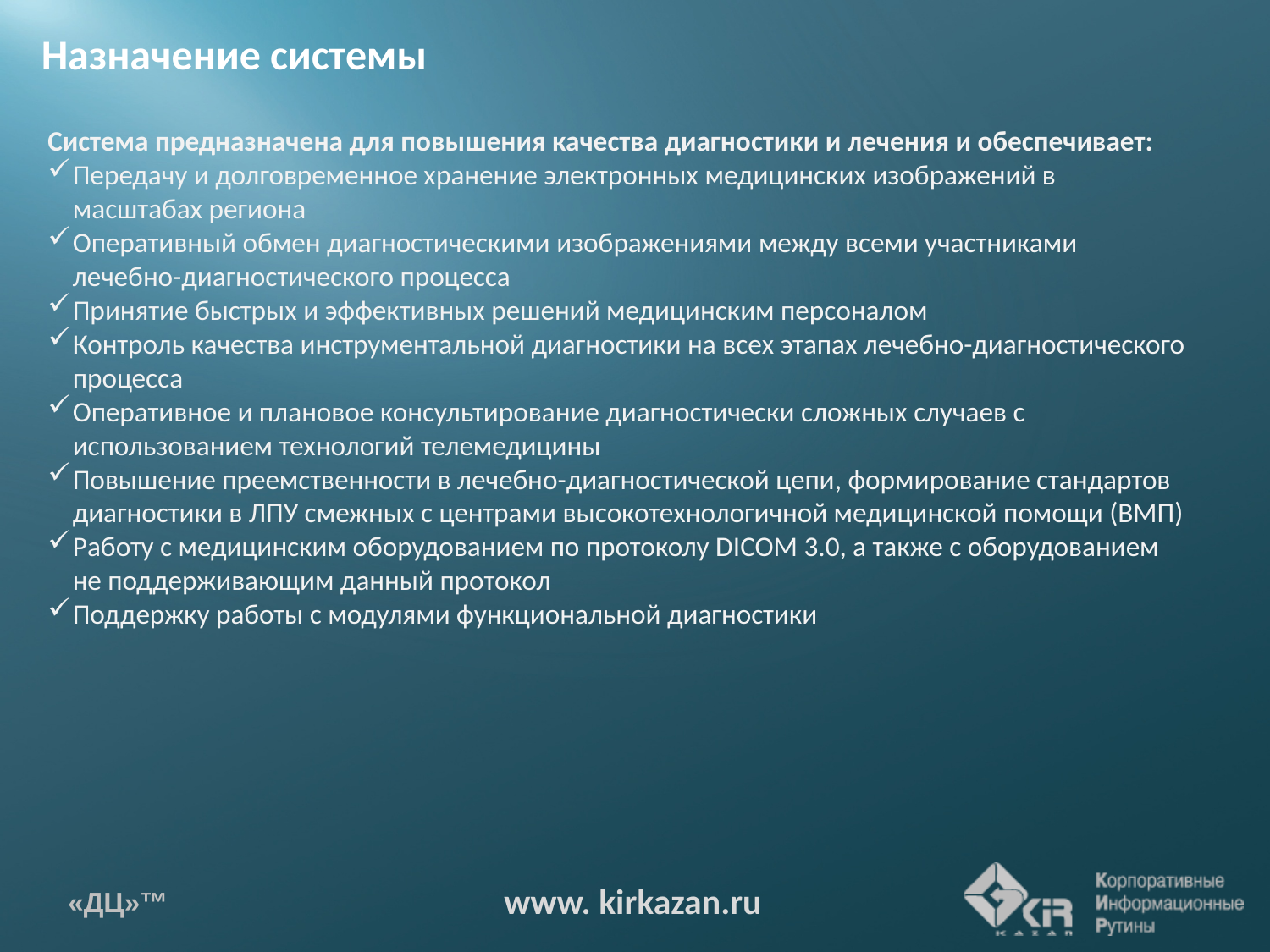

Назначение системы
Система предназначена для повышения качества диагностики и лечения и обеспечивает:
Передачу и долговременное хранение электронных медицинских изображений в масштабах региона
Оперативный обмен диагностическими изображениями между всеми участниками лечебно-диагностического процесса
Принятие быстрых и эффективных решений медицинским персоналом
Контроль качества инструментальной диагностики на всех этапах лечебно-диагностического процесса
Оперативное и плановое консультирование диагностически сложных случаев с использованием технологий телемедицины
Повышение преемственности в лечебно-диагностической цепи, формирование стандартов диагностики в ЛПУ смежных с центрами высокотехнологичной медицинской помощи (ВМП)
Работу с медицинским оборудованием по протоколу DICOM 3.0, а также с оборудованием не поддерживающим данный протокол
Поддержку работы с модулями функциональной диагностики